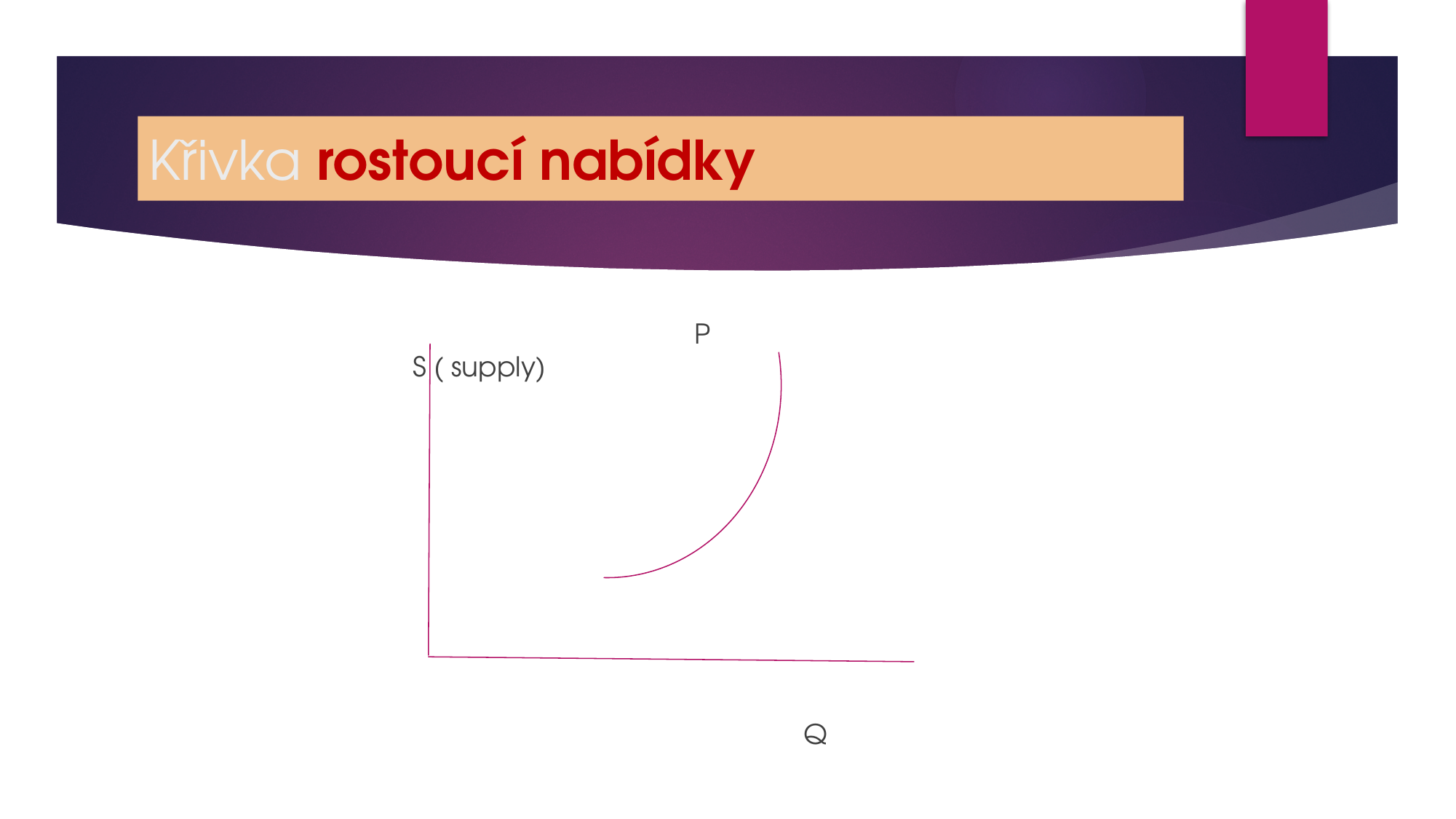

# Křivka rostoucí nabídky

					P						      S ( supply)

															Q